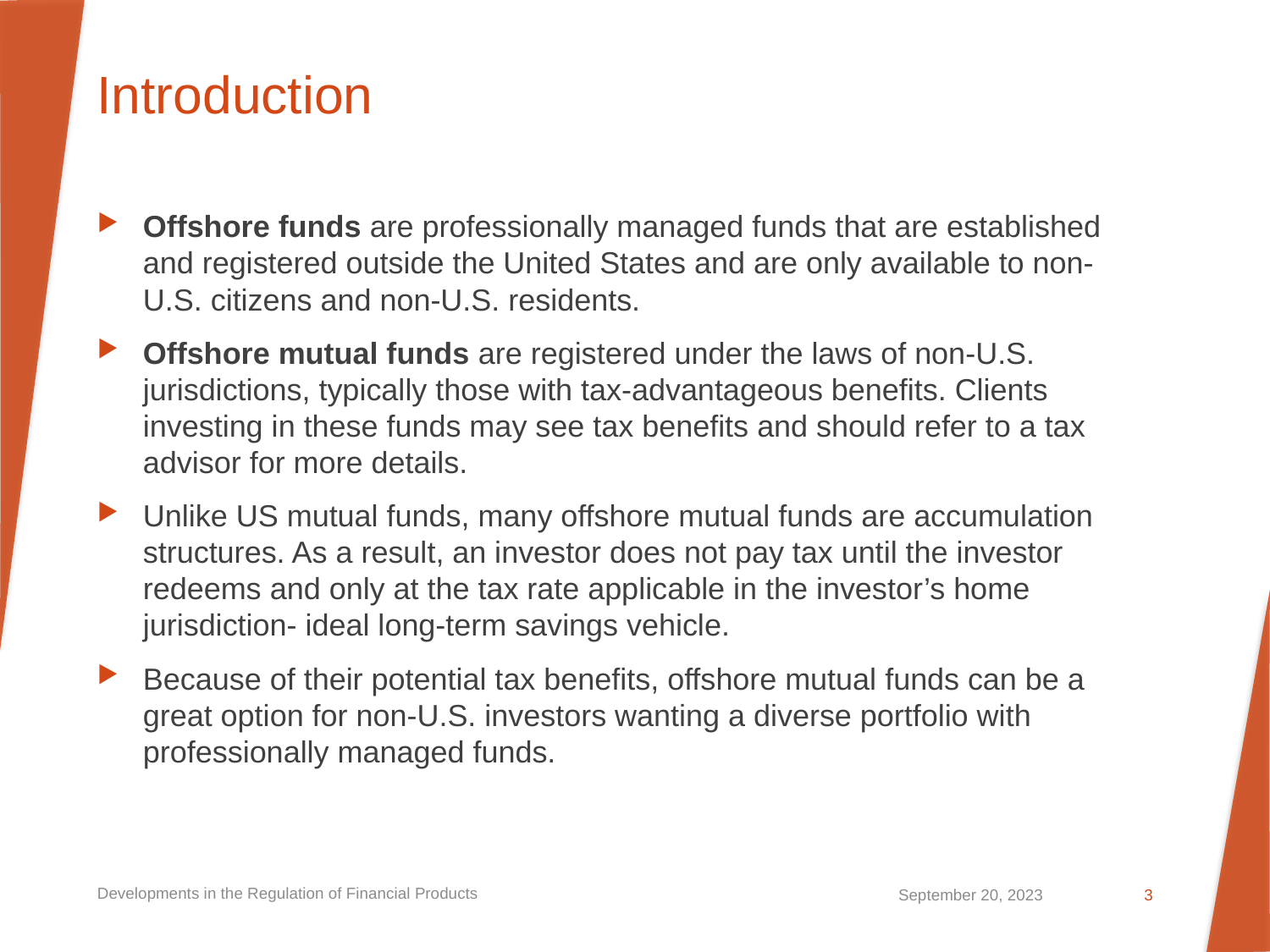

# Introduction
Offshore funds are professionally managed funds that are established and registered outside the United States and are only available to non-U.S. citizens and non-U.S. residents.
Offshore mutual funds are registered under the laws of non-U.S. jurisdictions, typically those with tax-advantageous benefits. Clients investing in these funds may see tax benefits and should refer to a tax advisor for more details.
Unlike US mutual funds, many offshore mutual funds are accumulation structures. As a result, an investor does not pay tax until the investor redeems and only at the tax rate applicable in the investor’s home jurisdiction- ideal long-term savings vehicle.
Because of their potential tax benefits, offshore mutual funds can be a great option for non-U.S. investors wanting a diverse portfolio with professionally managed funds.
Developments in the Regulation of Financial Products
September 20, 2023
3